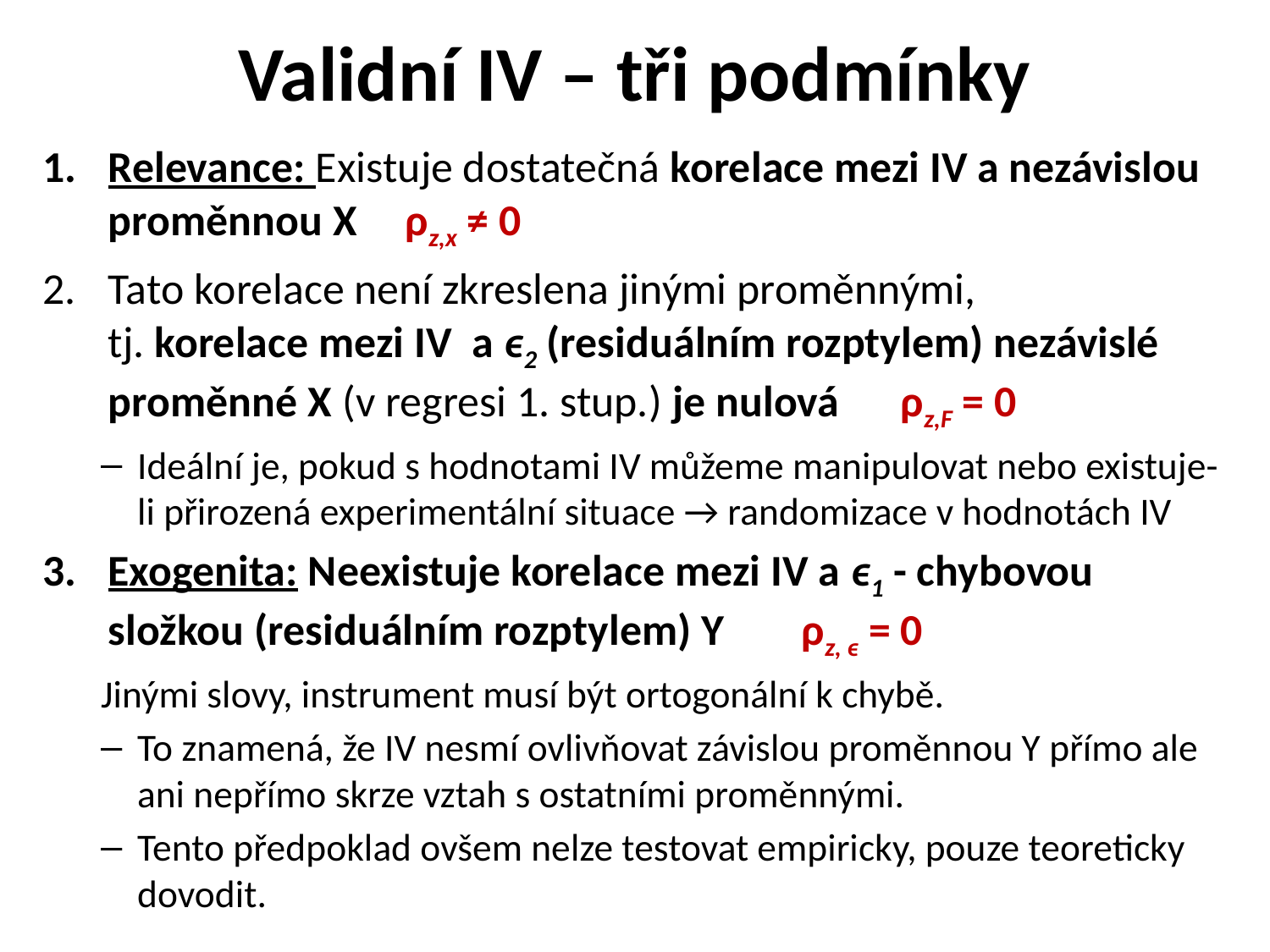

# Validní IV – tři podmínky
Relevance: Existuje dostatečná korelace mezi IV a nezávislou proměnnou X			ρz,x ≠ 0
Tato korelace není zkreslena jinými proměnnými,
tj. korelace mezi IV  a ϵ2 (residuálním rozptylem) nezávislé proměnné X (v regresi 1. stup.) je nulová								ρz,F = 0
Ideální je, pokud s hodnotami IV můžeme manipulovat nebo existuje-li přirozená experimentální situace → randomizace v hodnotách IV
Exogenita: Neexistuje korelace mezi IV a ϵ1 - chybovou složkou (residuálním rozptylem) Y 		ρz, ϵ = 0
Jinými slovy, instrument musí být ortogonální k chybě.
To znamená, že IV nesmí ovlivňovat závislou proměnnou Y přímo ale ani nepřímo skrze vztah s ostatními proměnnými.
Tento předpoklad ovšem nelze testovat empiricky, pouze teoreticky dovodit.